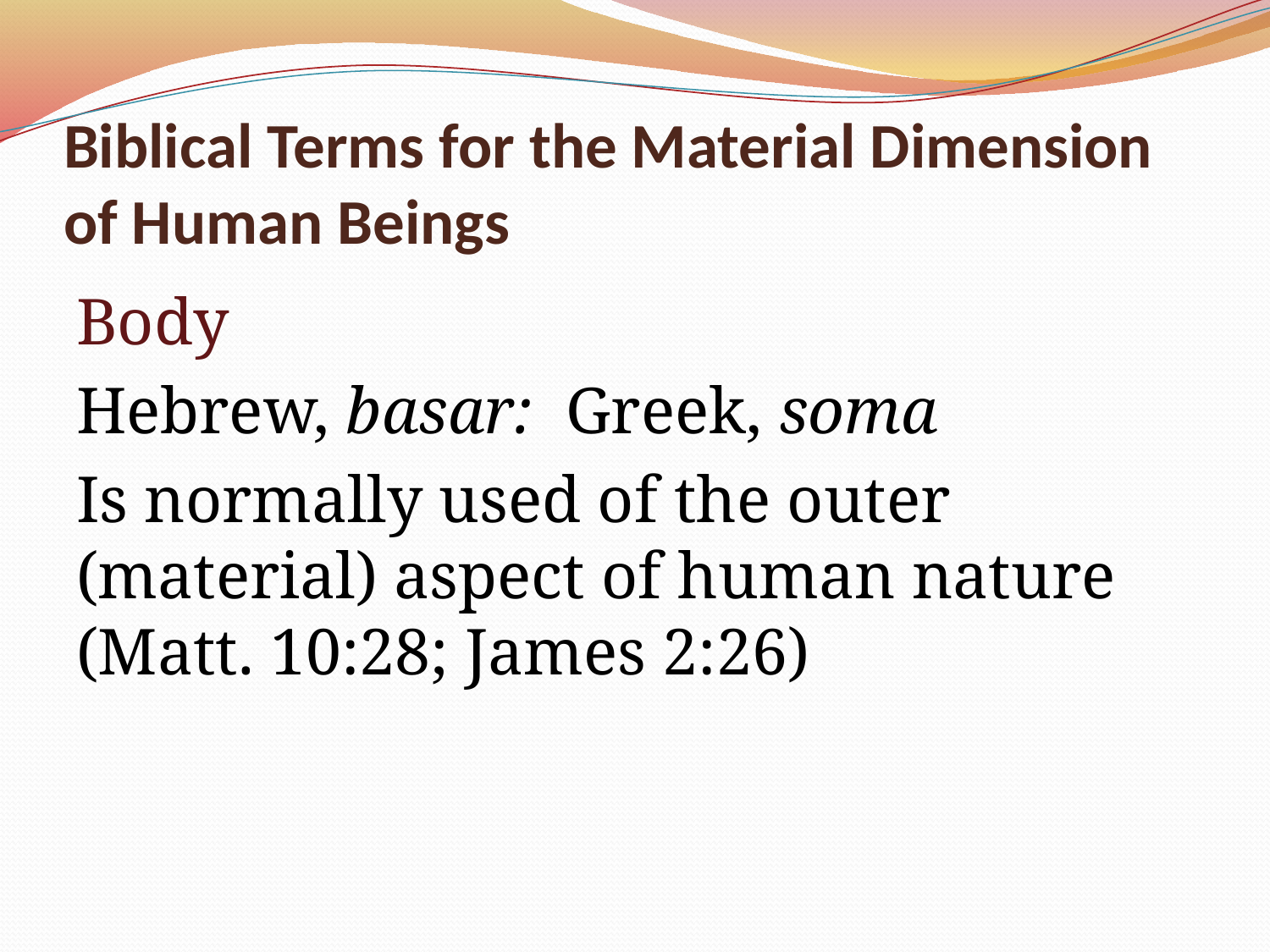

# Biblical Terms for the Material Dimension of Human Beings
Body
Hebrew, basar:  Greek, soma
Is normally used of the outer (material) aspect of human nature (Matt. 10:28; James 2:26)